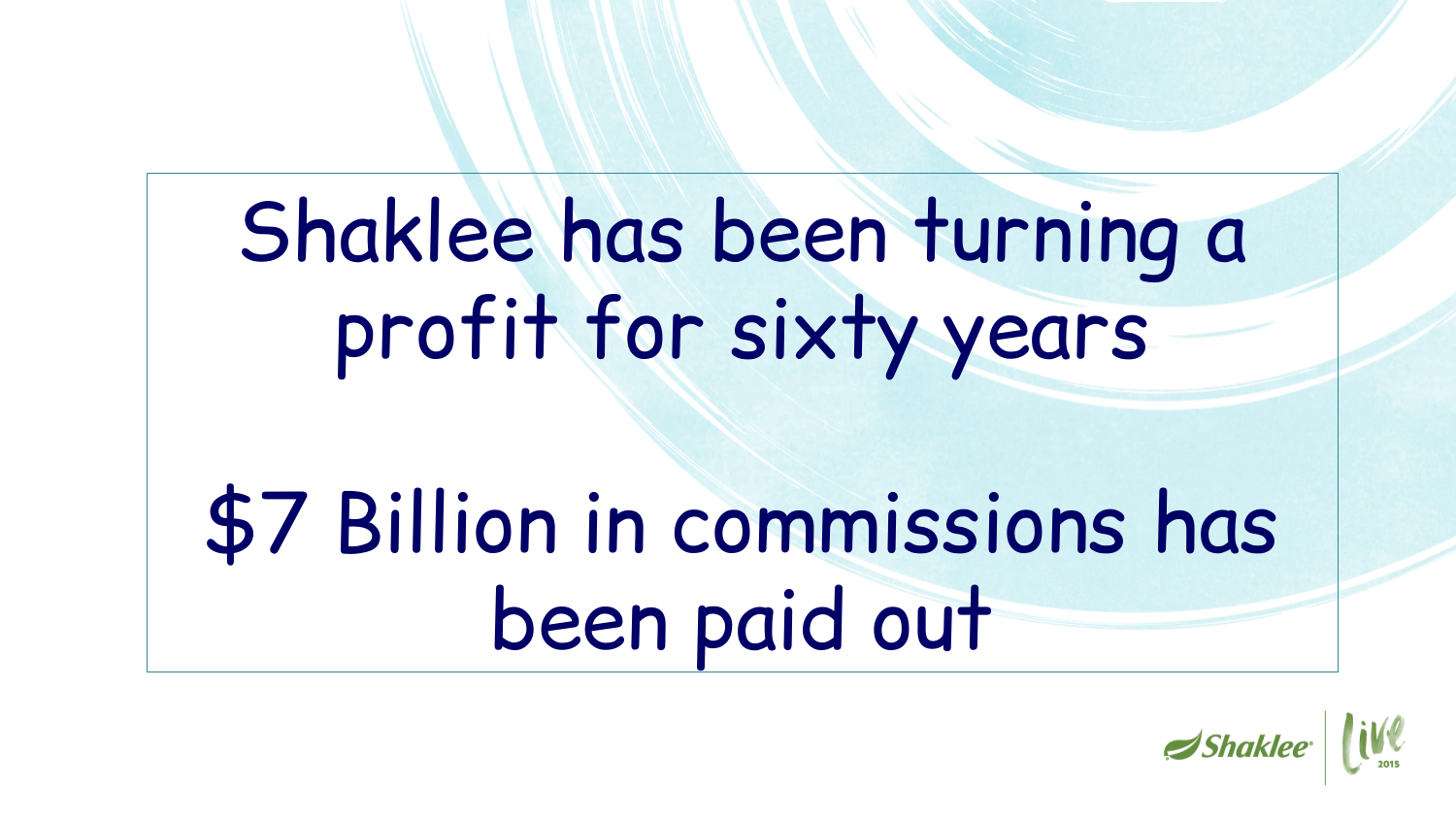

Shaklee has been turning a profit for sixty years

$7 Billion in commissions has been paid out